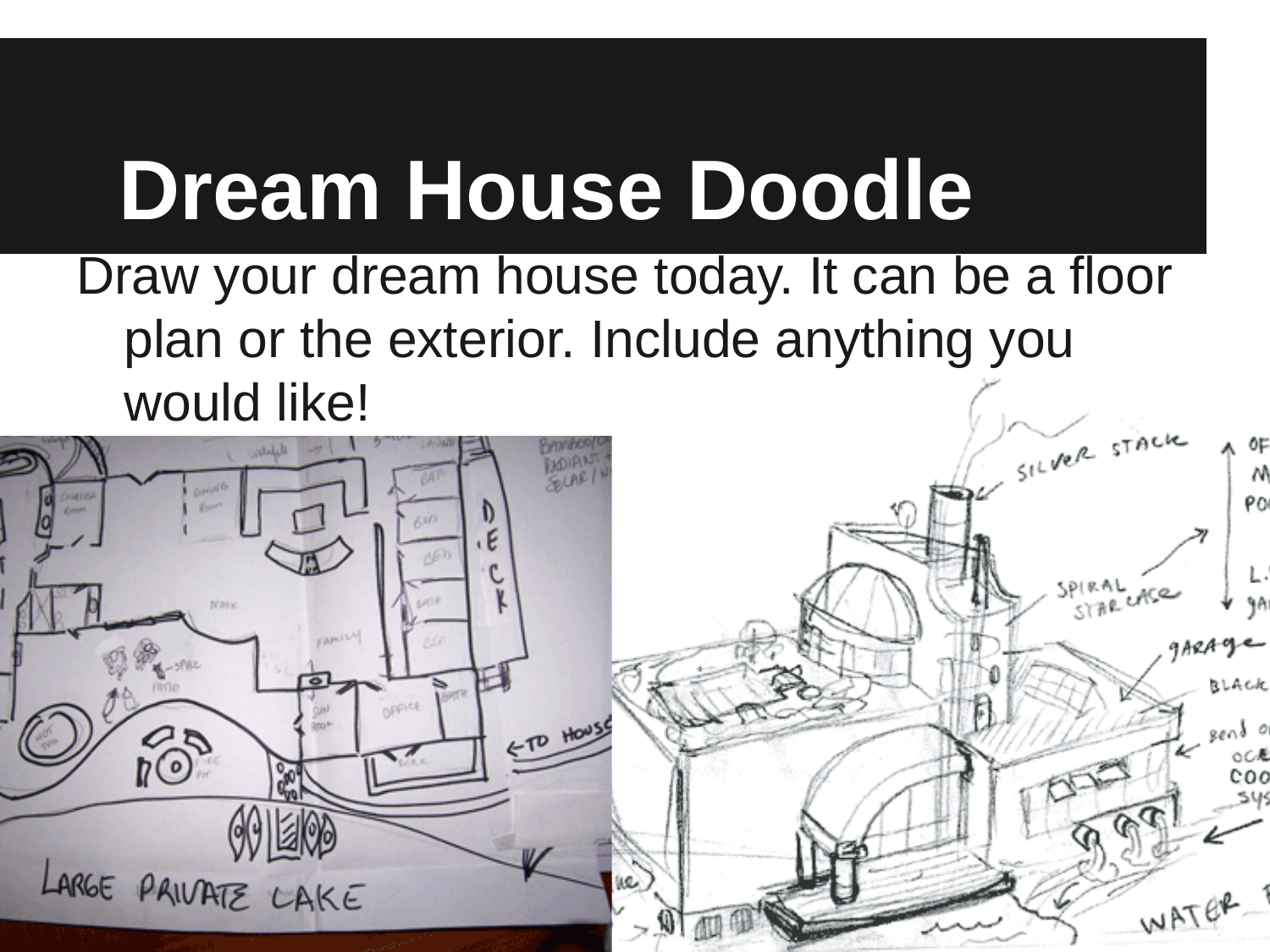

# Dream House Doodle
Draw your dream house today. It can be a floor plan or the exterior. Include anything you would like!